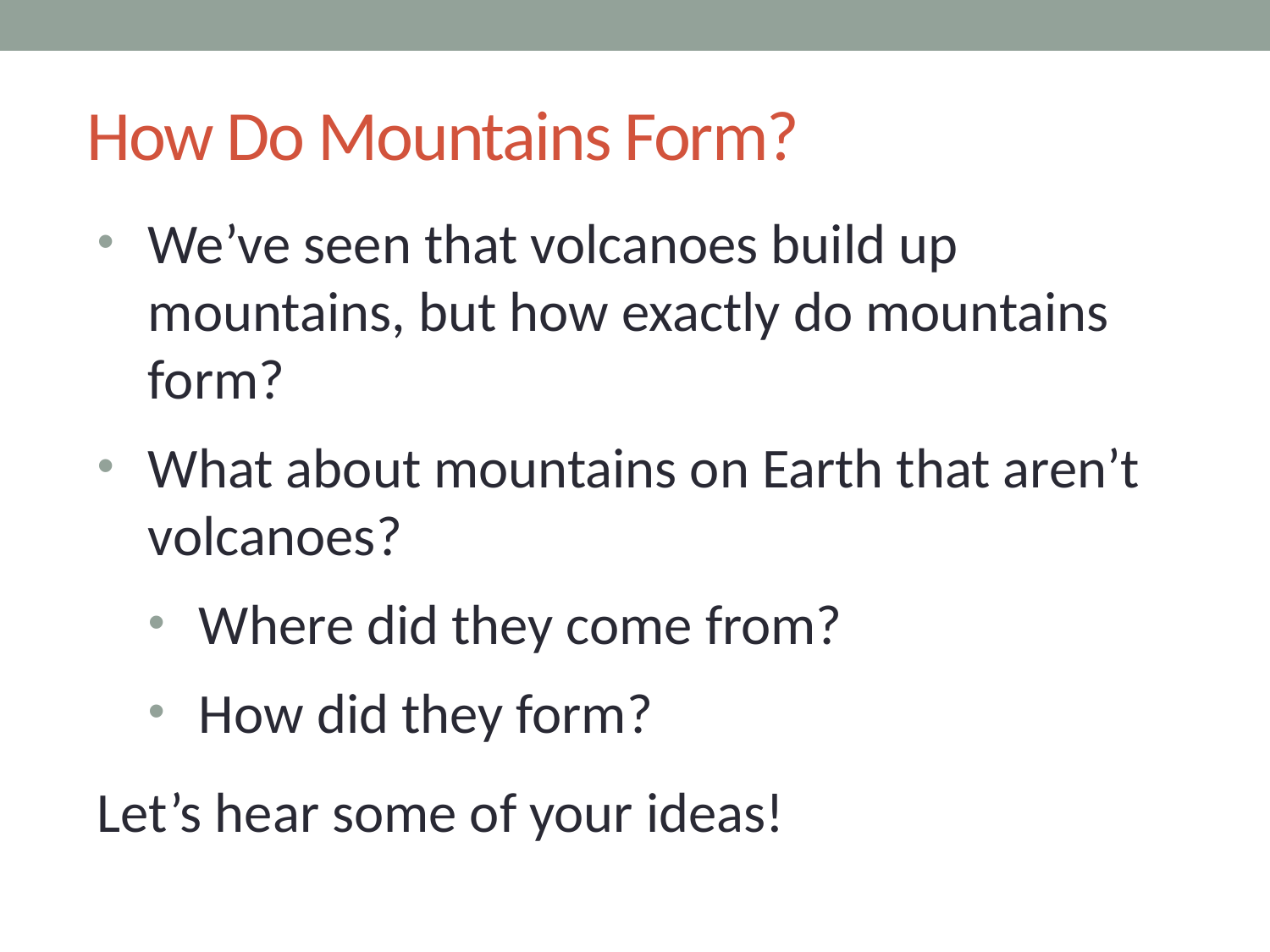

# How Do Mountains Form?
We’ve seen that volcanoes build up mountains, but how exactly do mountains  form?
What about mountains on Earth that aren’t volcanoes?
Where did they come from?
How did they form?
Let’s hear some of your ideas!